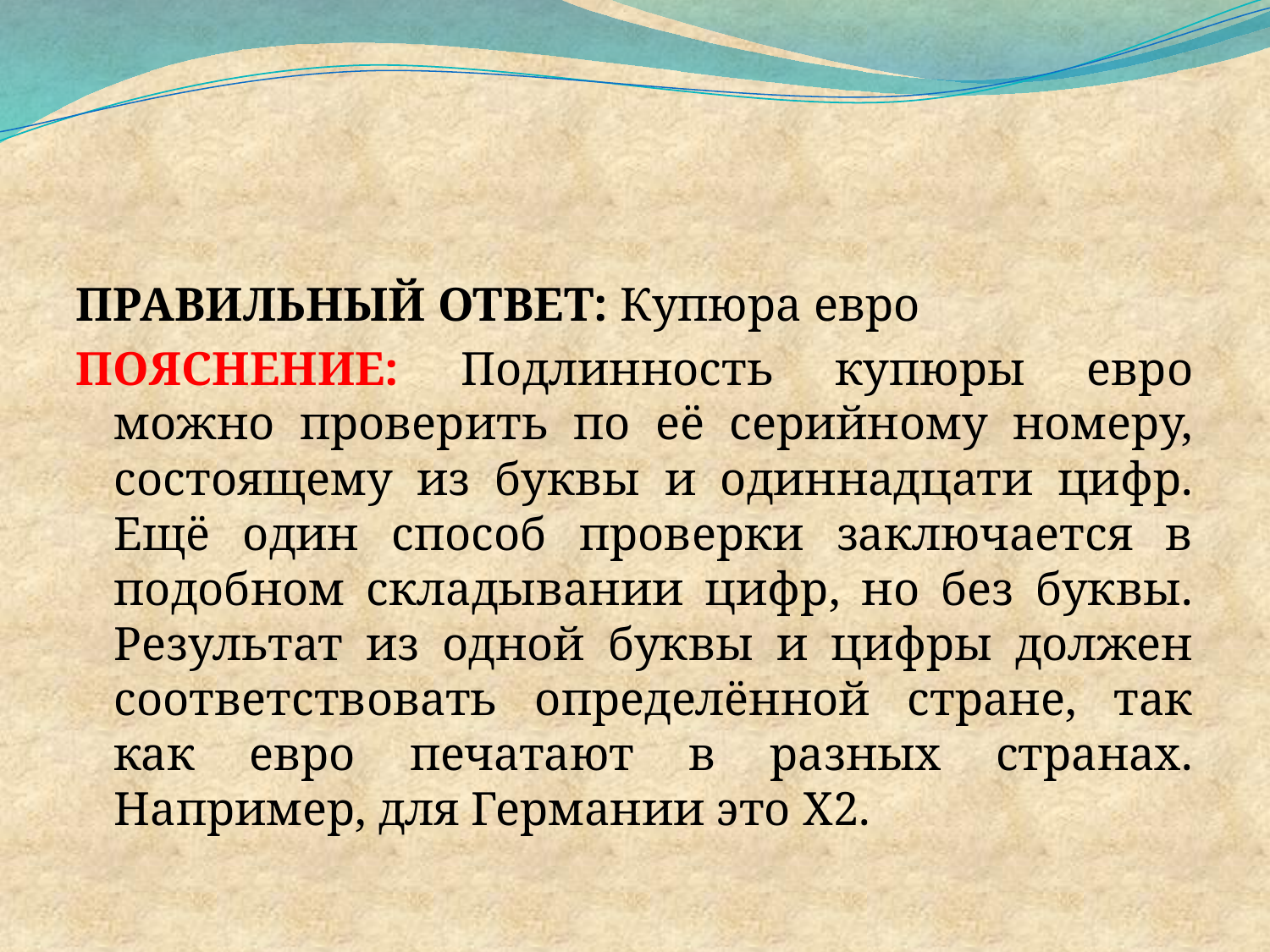

#
ПРАВИЛЬНЫЙ ОТВЕТ: Купюра евро
ПОЯСНЕНИЕ: Подлинность купюры евро можно проверить по её серийному номеру, состоящему из буквы и одиннадцати цифр. Ещё один способ проверки заключается в подобном складывании цифр, но без буквы. Результат из одной буквы и цифры должен соответствовать определённой стране, так как евро печатают в разных странах. Например, для Германии это X2.